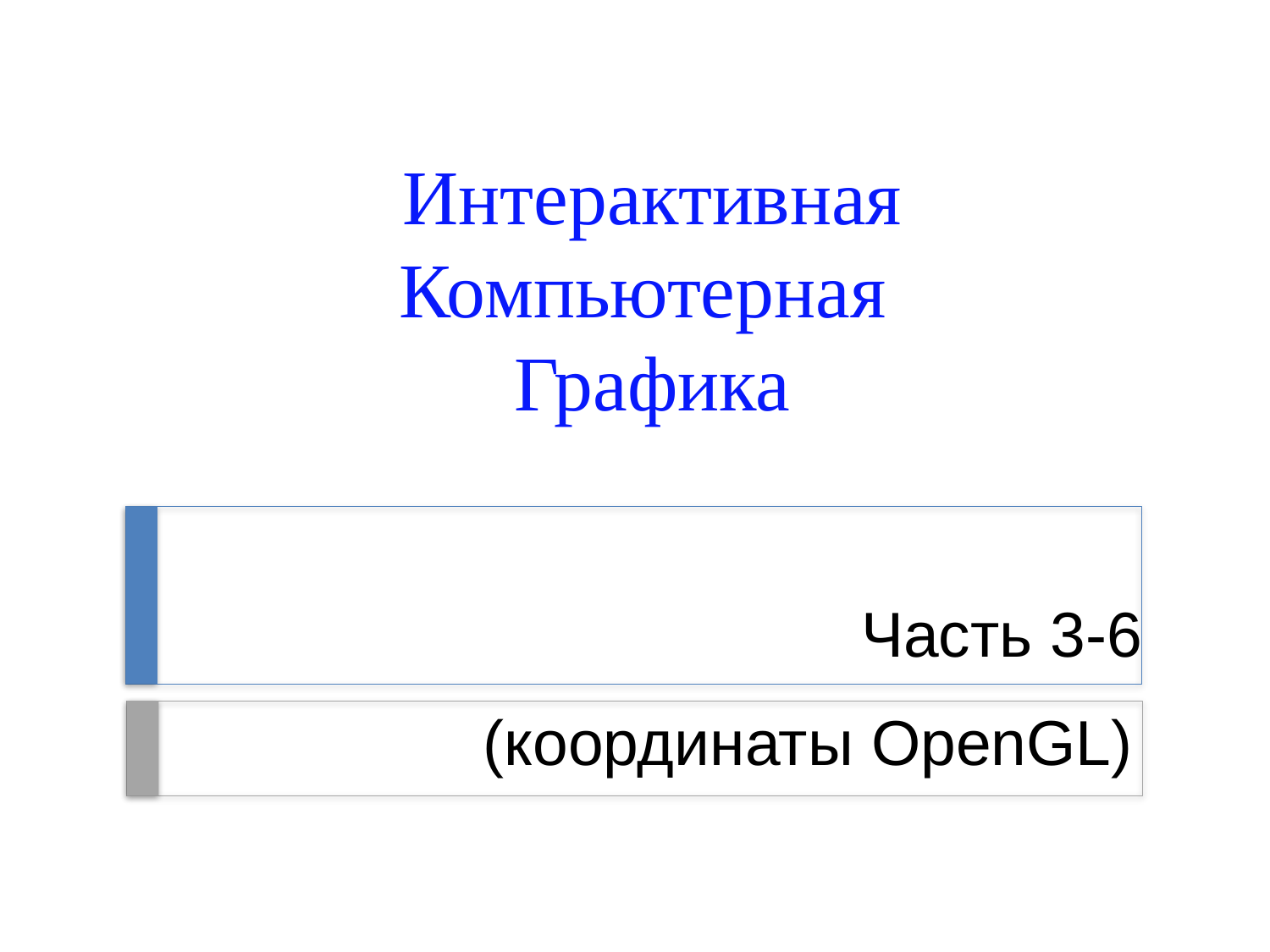

Интерактивная
Компьютерная
Графика
Часть 3-6
# (координаты OpenGL)